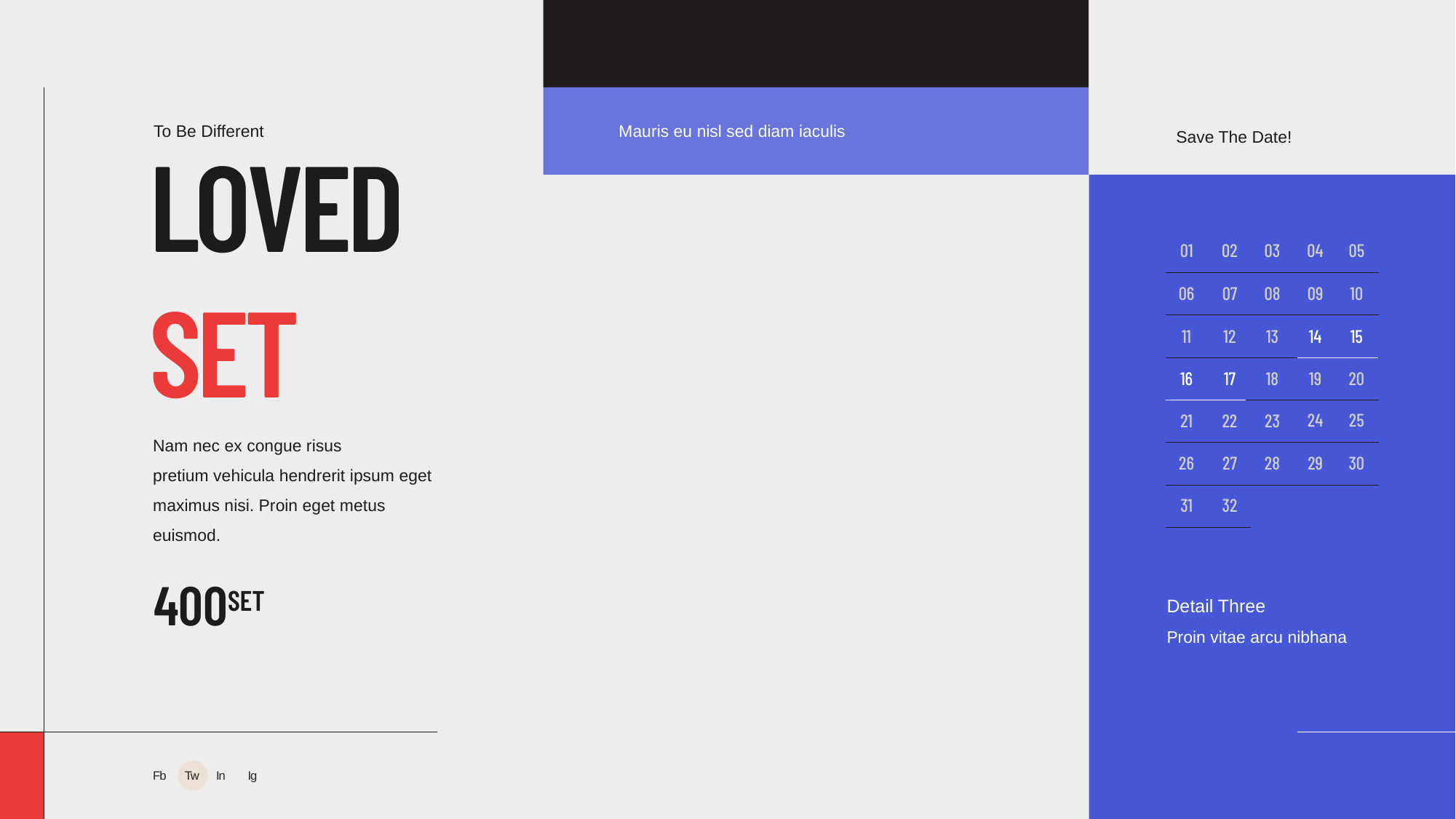

To Be Different
Mauris eu nisl sed diam iaculis
Save The Date!
LOVED
SET
01
02
03
04
05
06
07
08
09
10
11
12
13
14
15
16
17
18
19
20
24
25
21
22
23
Nam nec ex congue risus
pretium vehicula hendrerit ipsum eget maximus nisi. Proin eget metus euismod.
29
30
26
27
28
31
32
400SET
Detail Three
Proin vitae arcu nibhana

Fb
Tw
In
Ig